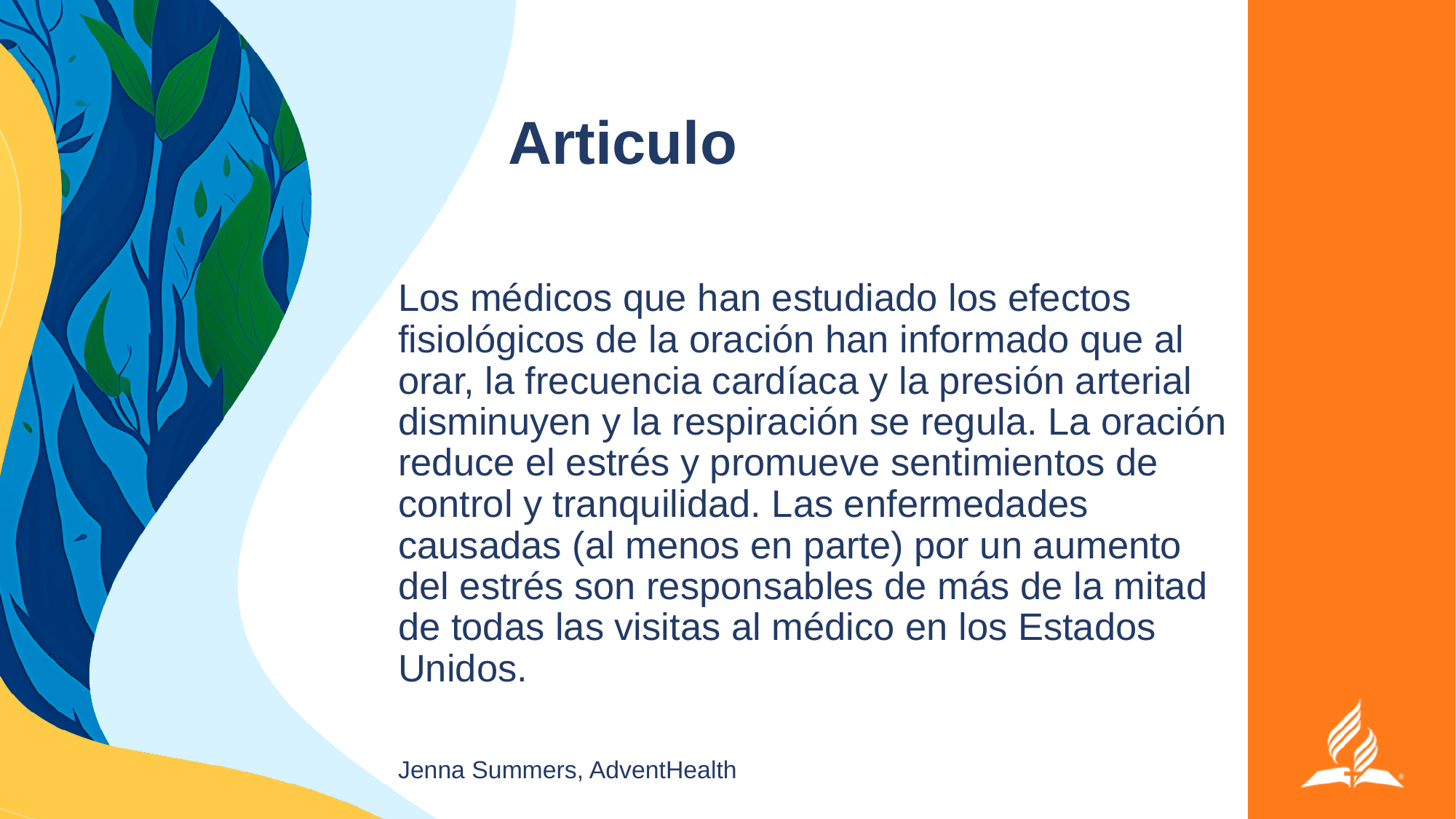

# Articulo
Los médicos que han estudiado los efectos fisiológicos de la oración han informado que al orar, la frecuencia cardíaca y la presión arterial disminuyen y la respiración se regula. La oración reduce el estrés y promueve sentimientos de control y tranquilidad. Las enfermedades causadas (al menos en parte) por un aumento del estrés son responsables de más de la mitad de todas las visitas al médico en los Estados Unidos.

Jenna Summers, AdventHealth